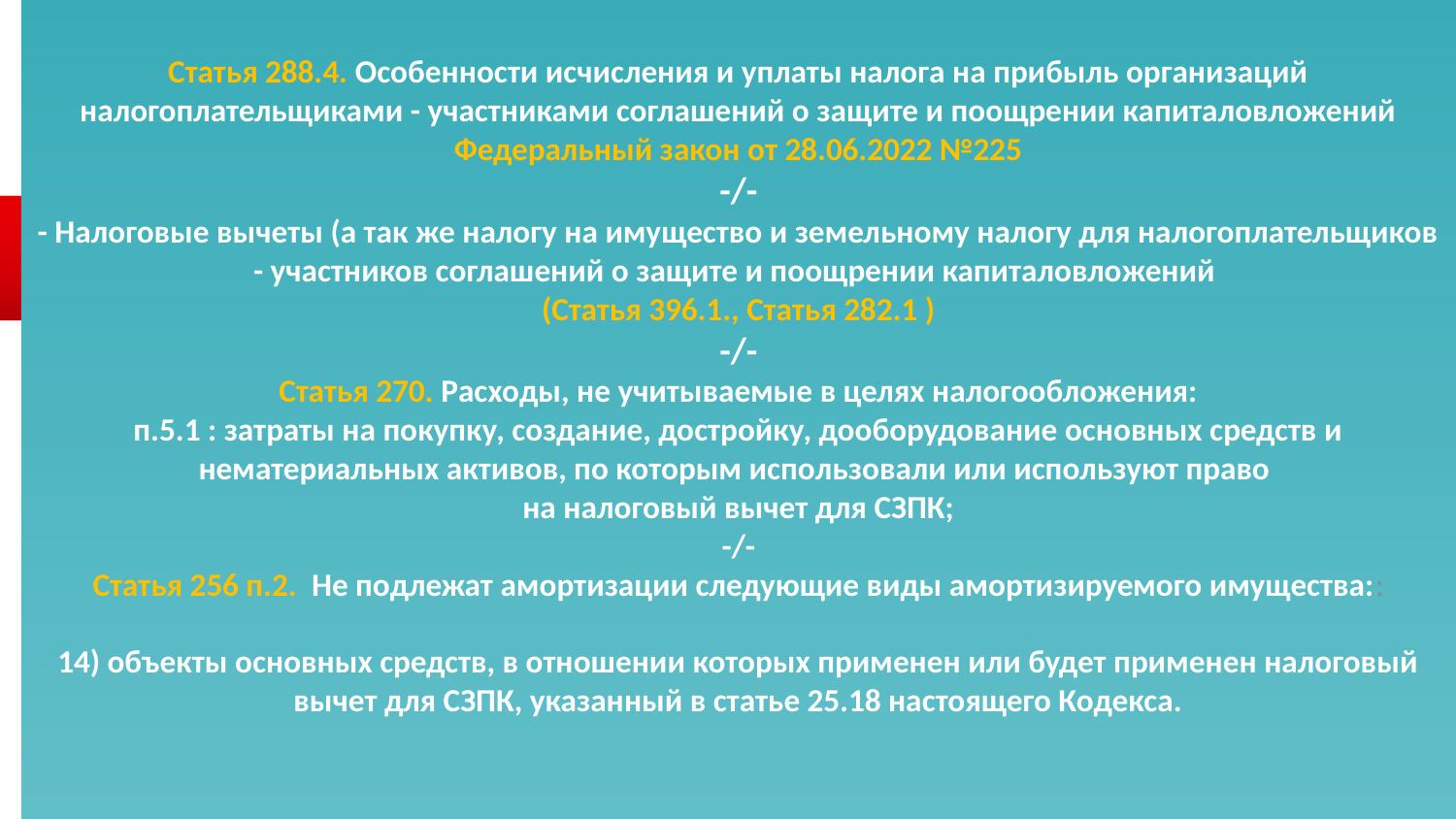

# Статья 288.4. Особенности исчисления и уплаты налога на прибыль организаций налогоплательщиками - участниками соглашений о защите и поощрении капиталовложений Федеральный закон от 28.06.2022 №225 -/- - Налоговые вычеты (а так же налогу на имущество и земельному налогу для налогоплательщиков - участников соглашений о защите и поощрении капиталовложений (Статья 396.1., Статья 282.1 ) -/- Статья 270. Расходы, не учитываемые в целях налогообложения: п.5.1 : затраты на покупку, создание, достройку, дооборудование основных средств и нематериальных активов, по которым использовали или используют право на налоговый вычет для СЗПК; -/- Статья 256 п.2.  Не подлежат амортизации следующие виды амортизируемого имущества:: 14) объекты основных средств, в отношении которых применен или будет применен налоговый вычет для СЗПК, указанный в статье 25.18 настоящего Кодекса.